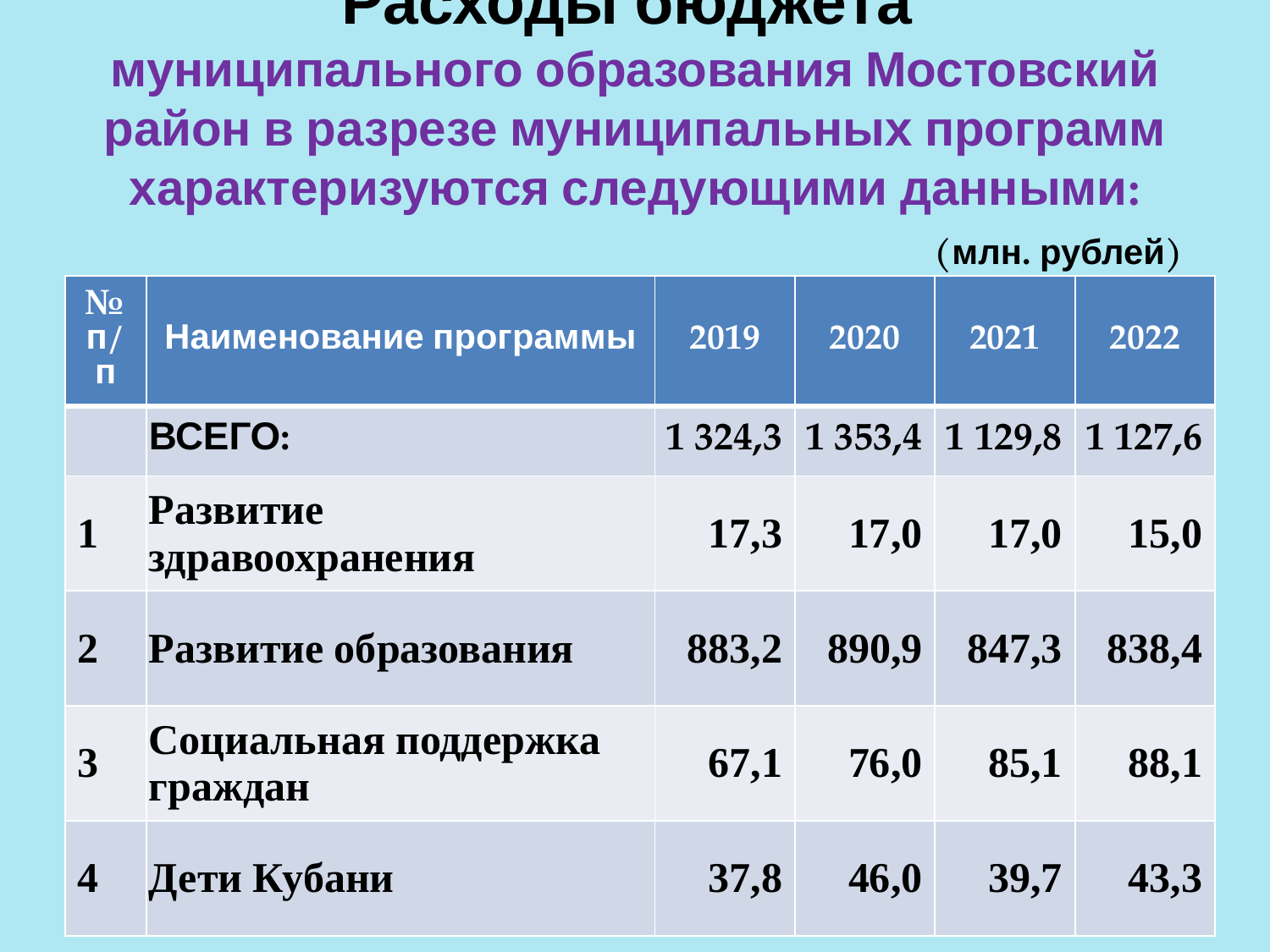

# Расходы бюджета муниципального образования Мостовский район в разрезе муниципальных программ характеризуются следующими данными: (млн. рублей)
| № п/п | Наименование программы | 2019 | 2020 | 2021 | 2022 |
| --- | --- | --- | --- | --- | --- |
|  | ВСЕГО: | 1 324,3 | 1 353,4 | 1 129,8 | 1 127,6 |
| 1 | Развитие здравоохранения | 17,3 | 17,0 | 17,0 | 15,0 |
| 2 | Развитие образования | 883,2 | 890,9 | 847,3 | 838,4 |
| 3 | Социальная поддержка граждан | 67,1 | 76,0 | 85,1 | 88,1 |
| 4 | Дети Кубани | 37,8 | 46,0 | 39,7 | 43,3 |